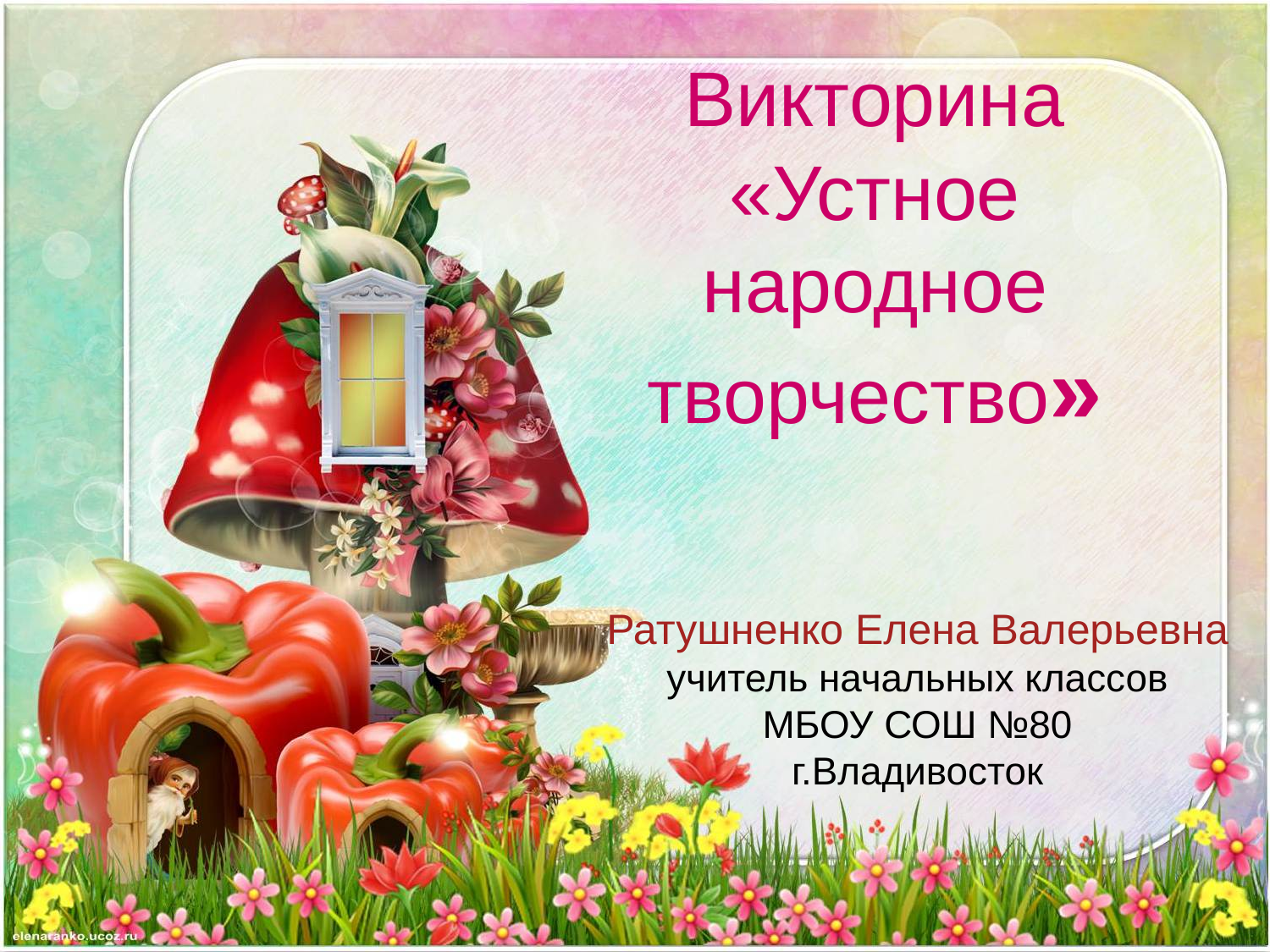

# Викторина «Устное народное творчество»
Ратушненко Елена Валерьевна
учитель начальных классов
МБОУ СОШ №80
г.Владивосток